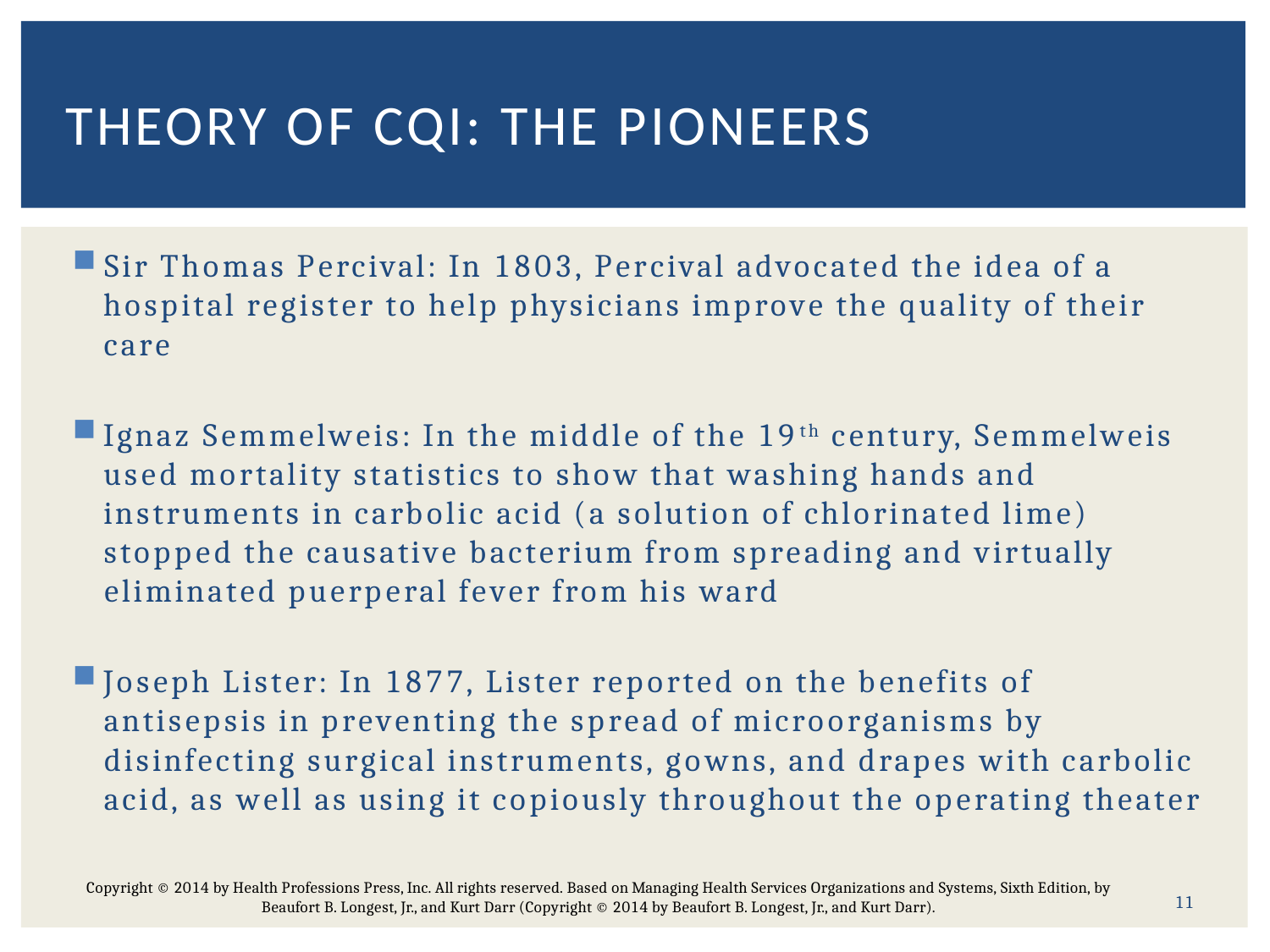

# Theory of CQI: The pioneers
Sir Thomas Percival: In 1803, Per­cival advocated the idea of a hospital register to help physicians improve the quality of their care

Ignaz Semmelweis: In the middle of the 19th century, Semmelweis used mortality statistics to show that washing hands and instruments in carbolic acid (a solution of chlorinated lime) stopped the causative bacterium from spreading and virtually eliminated puerperal fever from his ward

Joseph Lister: In 1877, Lister reported on the benefits of antisepsis in preventing the spread of microorganisms by disinfecting surgical instruments, gowns, and drapes with carbolic acid, as well as using it copiously throughout the operating theater
11